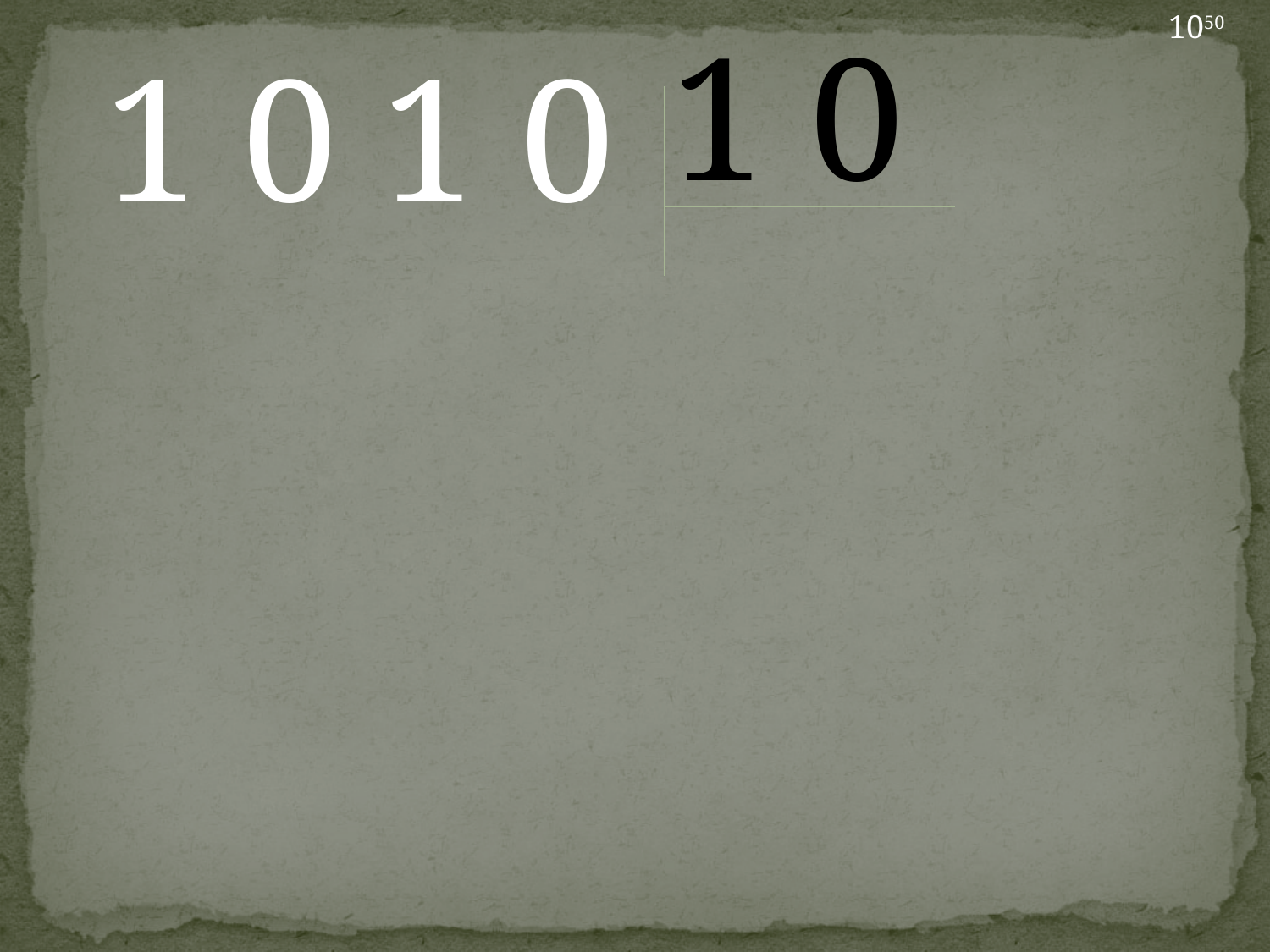

1050
1 0
1 0 1 0